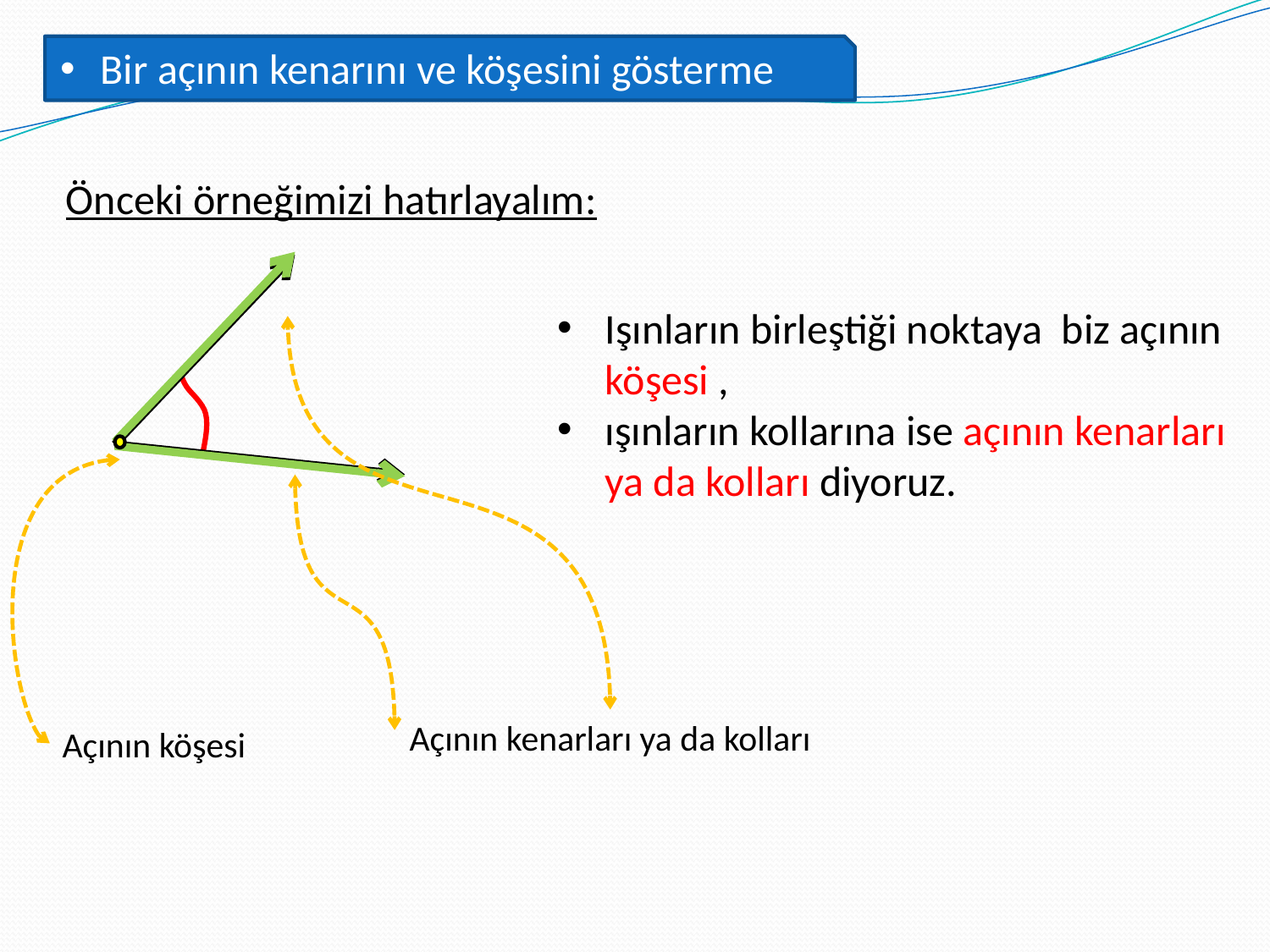

Bir açının kenarını ve köşesini gösterme
Önceki örneğimizi hatırlayalım:
Işınların birleştiği noktaya  biz açının köşesi ,
ışınların kollarına ise açının kenarları ya da kolları diyoruz.

Açının kenarları ya da kolları
Açının köşesi